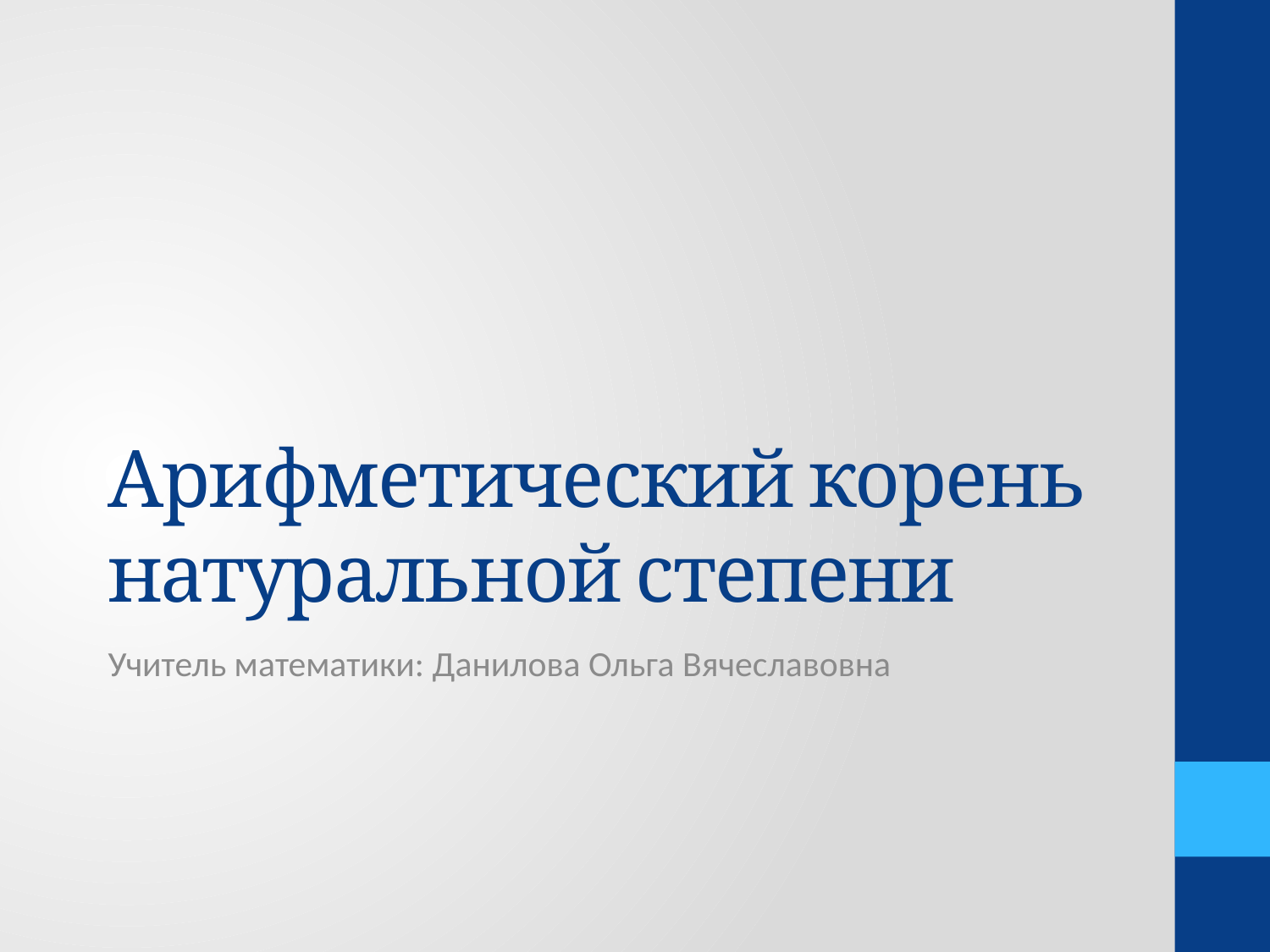

# Арифметический корень натуральной степени
Учитель математики: Данилова Ольга Вячеславовна